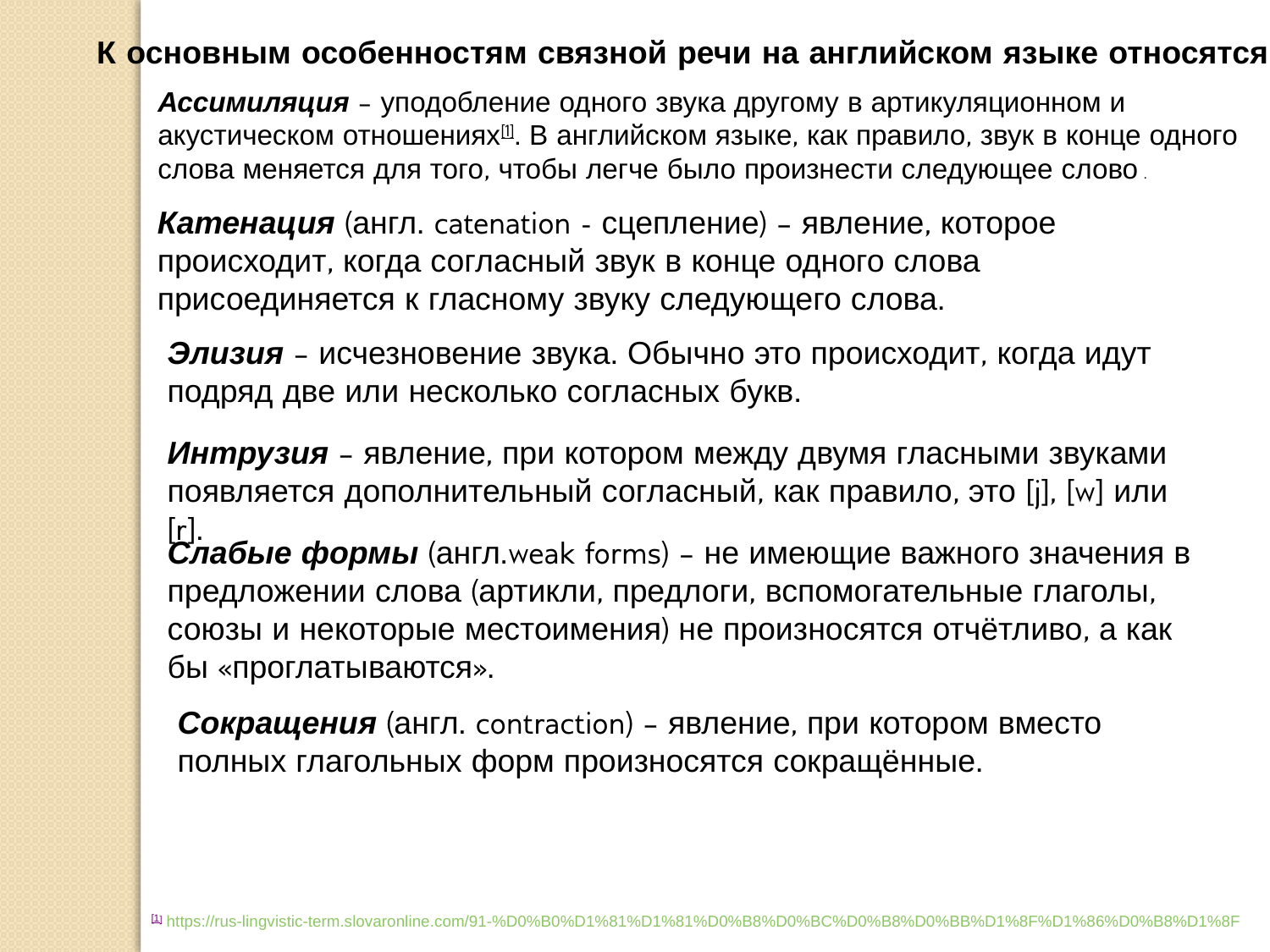

К основным особенностям связной речи на английском языке относятся:
Ассимиляция – уподобление одного звука другому в артикуляционном и акустическом отношениях[1]. В английском языке, как правило, звук в конце одного слова меняется для того, чтобы легче было произнести следующее слово .

Катенация (англ. catenation - сцепление) – явление, которое происходит, когда согласный звук в конце одного слова присоединяется к гласному звуку следующего слова.
Элизия – исчезновение звука. Обычно это происходит, когда идут подряд две или несколько согласных букв.
Интрузия – явление, при котором между двумя гласными звуками появляется дополнительный согласный, как правило, это [j], [w] или [r].
Слабые формы (англ.weak forms) – не имеющие важного значения в предложении слова (артикли, предлоги, вспомогательные глаголы, союзы и некоторые местоимения) не произносятся отчётливо, а как бы «проглатываются».
Сокращения (англ. contraction) – явление, при котором вместо полных глагольных форм произносятся сокращённые.
[1] https://rus-lingvistic-term.slovaronline.com/91-%D0%B0%D1%81%D1%81%D0%B8%D0%BC%D0%B8%D0%BB%D1%8F%D1%86%D0%B8%D1%8F